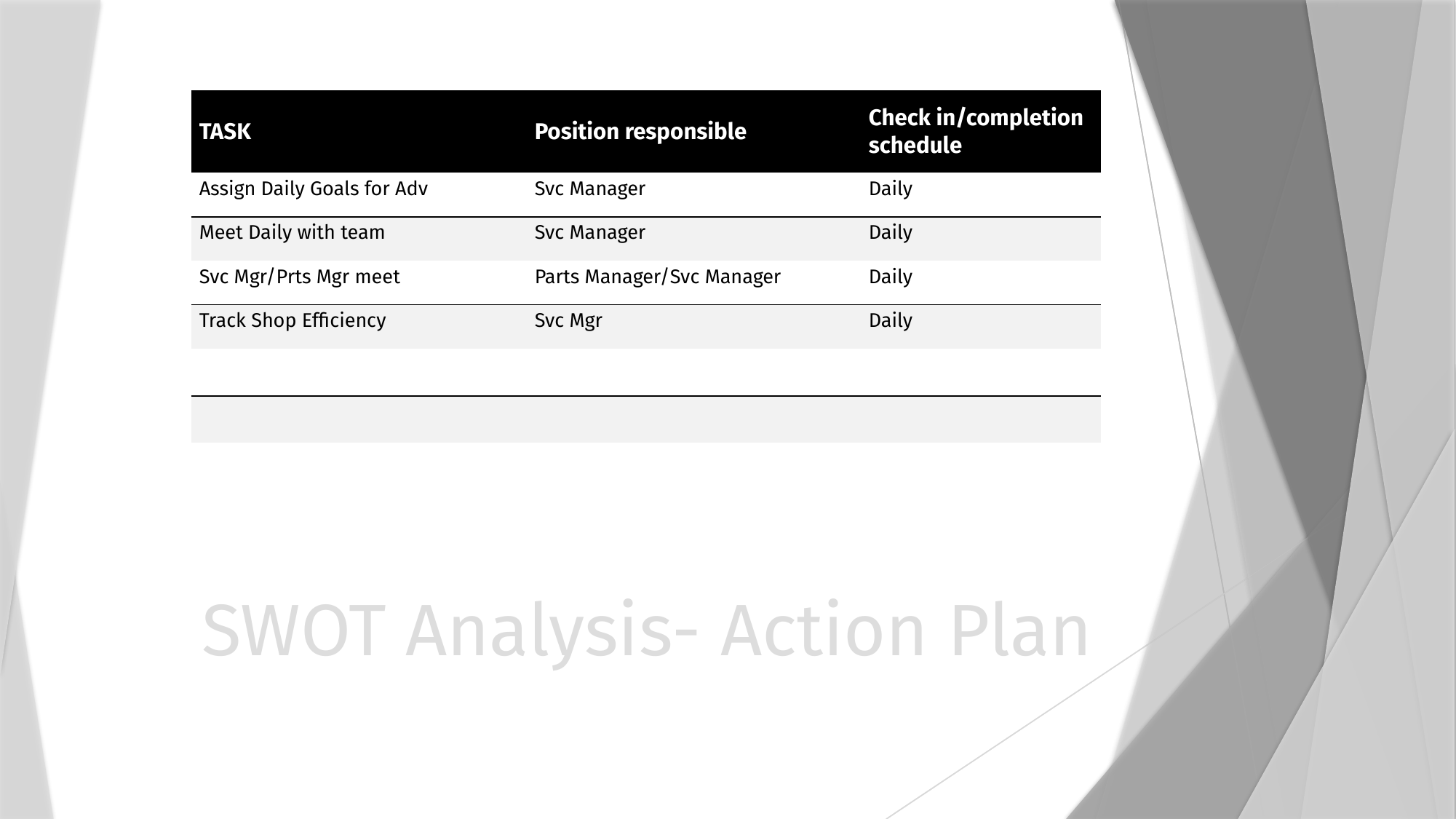

| TASK | Position responsible | Check in/completion schedule |
| --- | --- | --- |
| Assign Daily Goals for Adv | Svc Manager | Daily |
| Meet Daily with team | Svc Manager | Daily |
| Svc Mgr/Prts Mgr meet | Parts Manager/Svc Manager | Daily |
| Track Shop Efficiency | Svc Mgr | Daily |
|  |  |  |
|  |  |  |
|  |  |  |
# SWOT Analysis- Action Plan